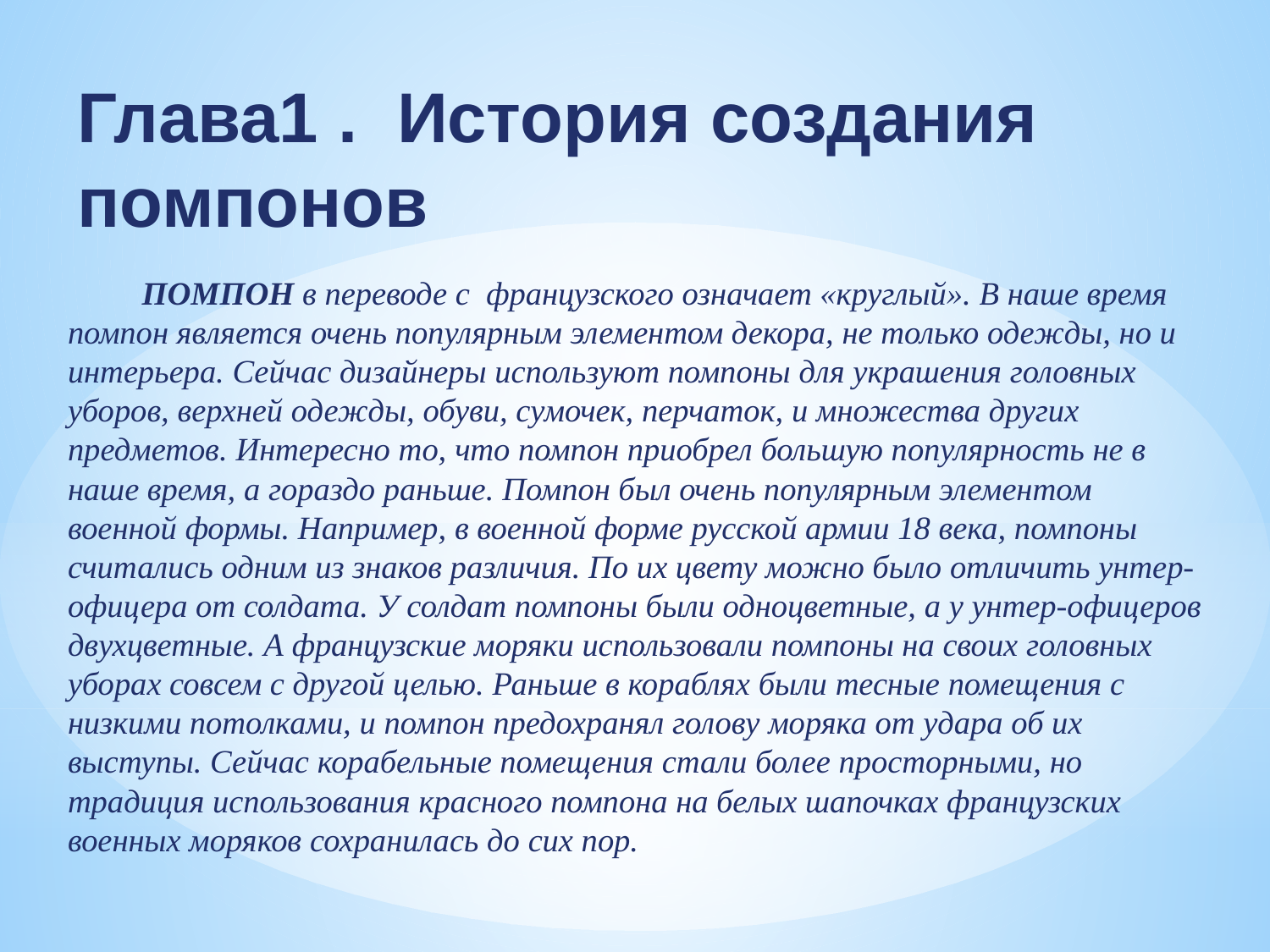

Глава1 .  История создания помпонов

         ПОМПОН в переводе с  французского означает «круглый». В наше время помпон является очень популярным элементом декора, не только одежды, но и интерьера. Сейчас дизайнеры используют помпоны для украшения головных уборов, верхней одежды, обуви, сумочек, перчаток, и множества других предметов. Интересно то, что помпон приобрел большую популярность не в наше время, а гораздо раньше. Помпон был очень популярным элементом военной формы. Например, в военной форме русской армии 18 века, помпоны считались одним из знаков различия. По их цвету можно было отличить унтер-офицера от солдата. У солдат помпоны были одноцветные, а у унтер-офицеров двухцветные. А французские моряки использовали помпоны на своих головных уборах совсем с другой целью. Раньше в кораблях были тесные помещения с низкими потолками, и помпон предохранял голову моряка от удара об их выступы. Сейчас корабельные помещения стали более просторными, но традиция использования красного помпона на белых шапочках французских военных моряков сохранилась до сих пор.